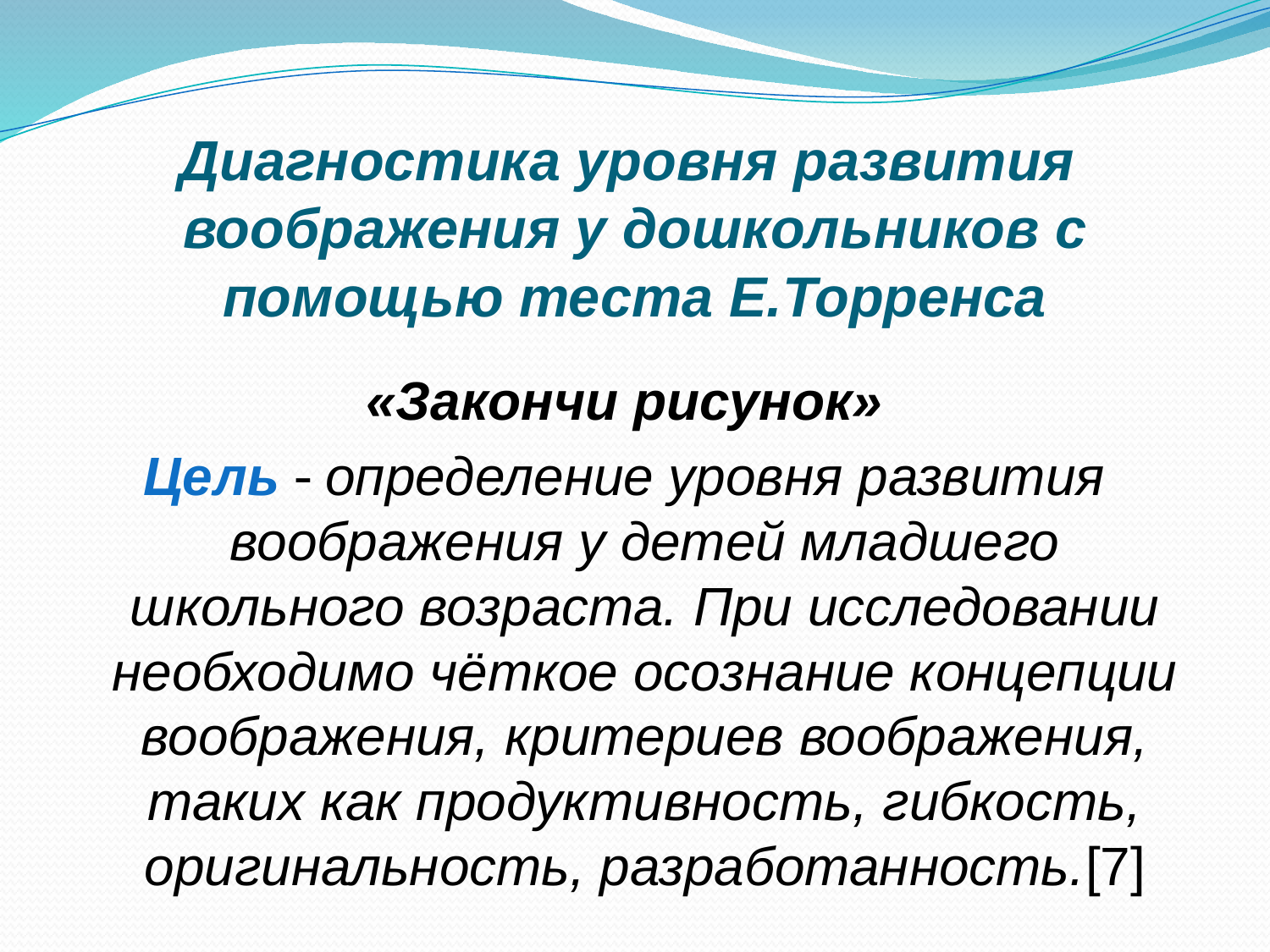

Диагностика уровня развития  воображения у дошкольников с помощью теста Е.Торренса
«Закончи рисунок»
Цель - определение уровня развития воображения у детей младшего школьного возраста. При исследовании необходимо чёткое осознание концепции воображения, критериев воображения, таких как продуктивность, гибкость, оригинальность, разработанность.[7]